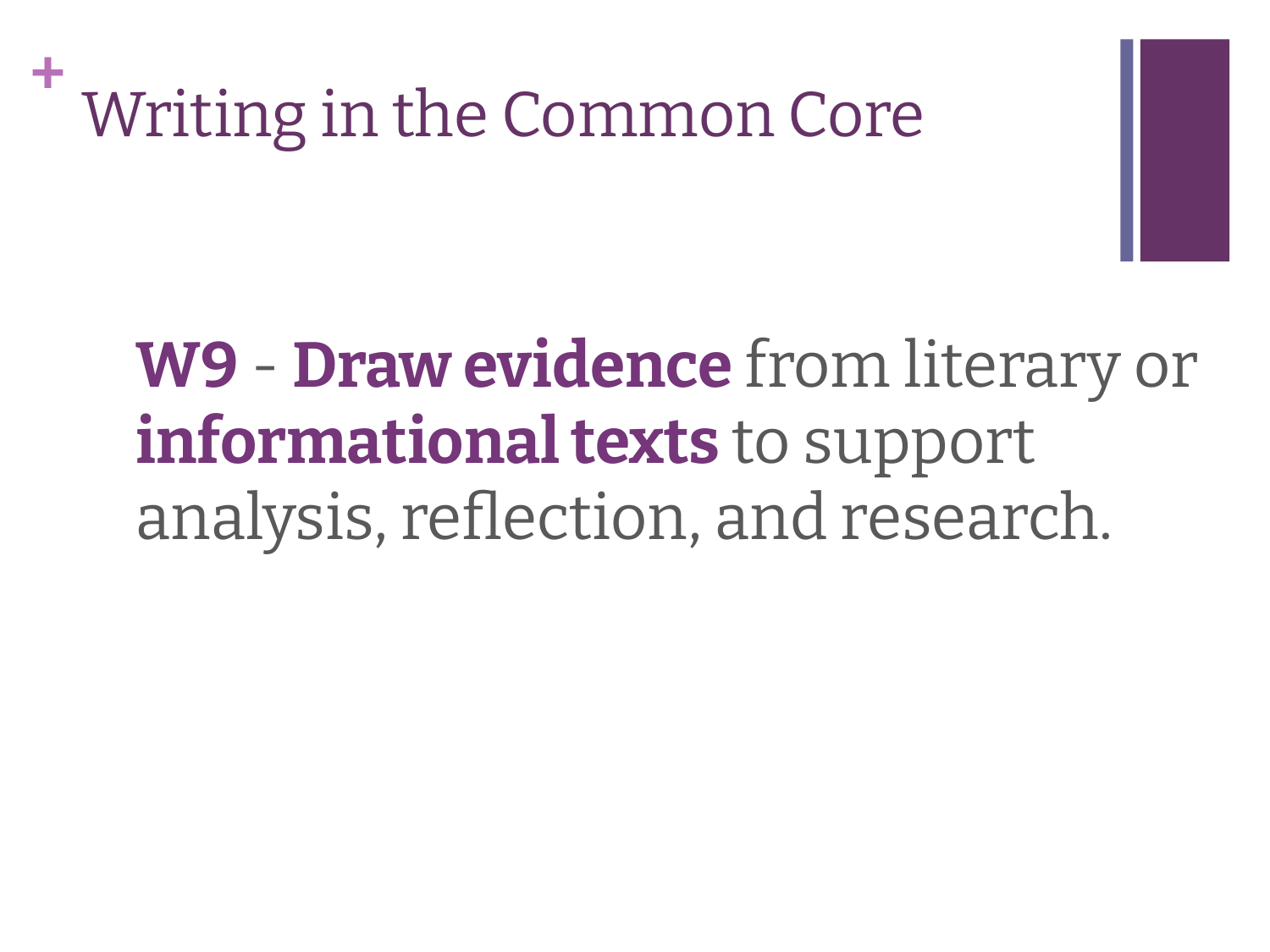

# Writing in the Common Core
W9 - Draw evidence from literary or informational texts to support analysis, reflection, and research.